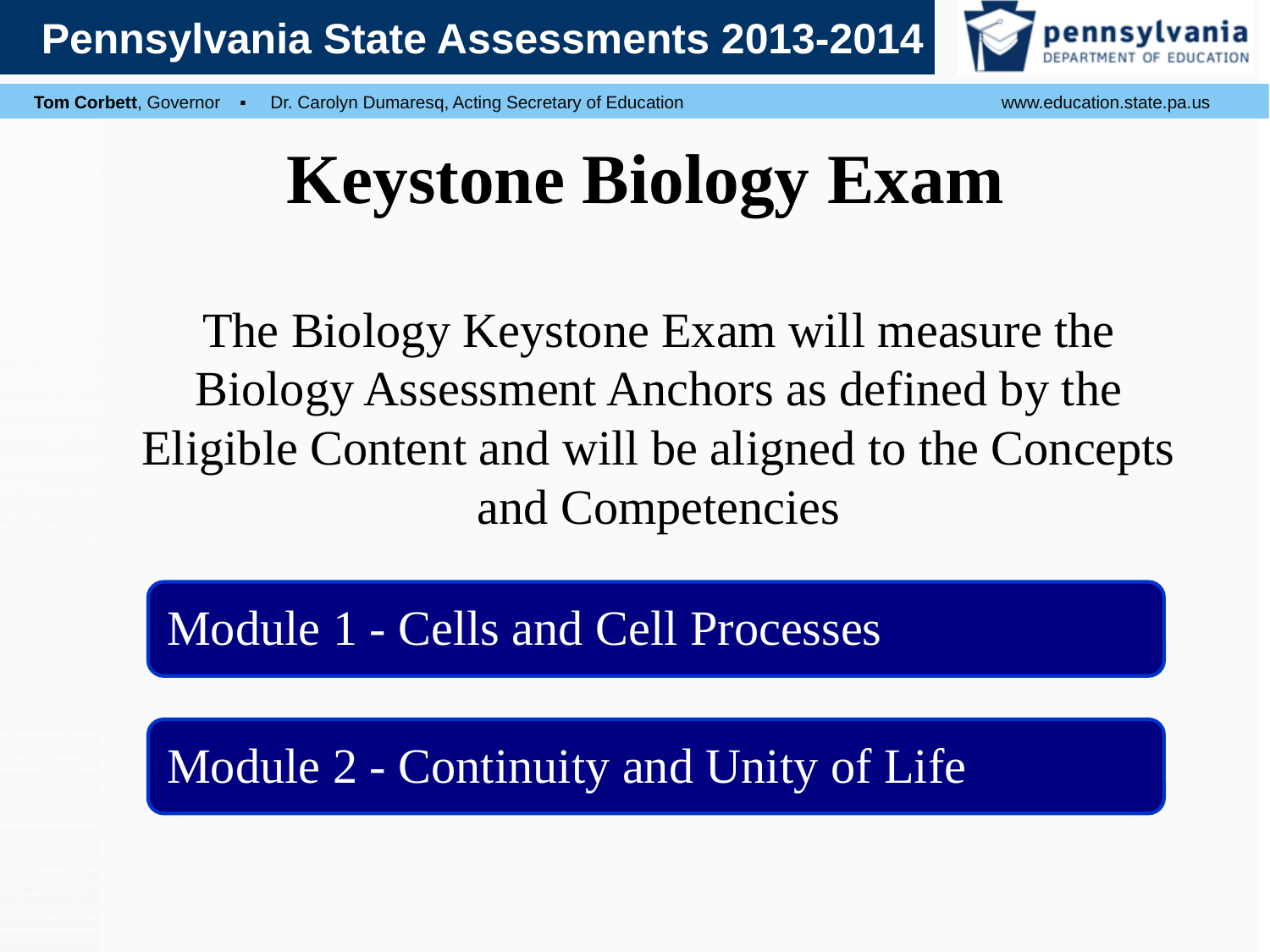

# Keystone Biology Exam

	The Biology Keystone Exam will measure the Biology Assessment Anchors as defined by the Eligible Content and will be aligned to the Concepts and Competencies

Module 1 - Cells and Cell Processes
Module 2 - Continuity and Unity of Life